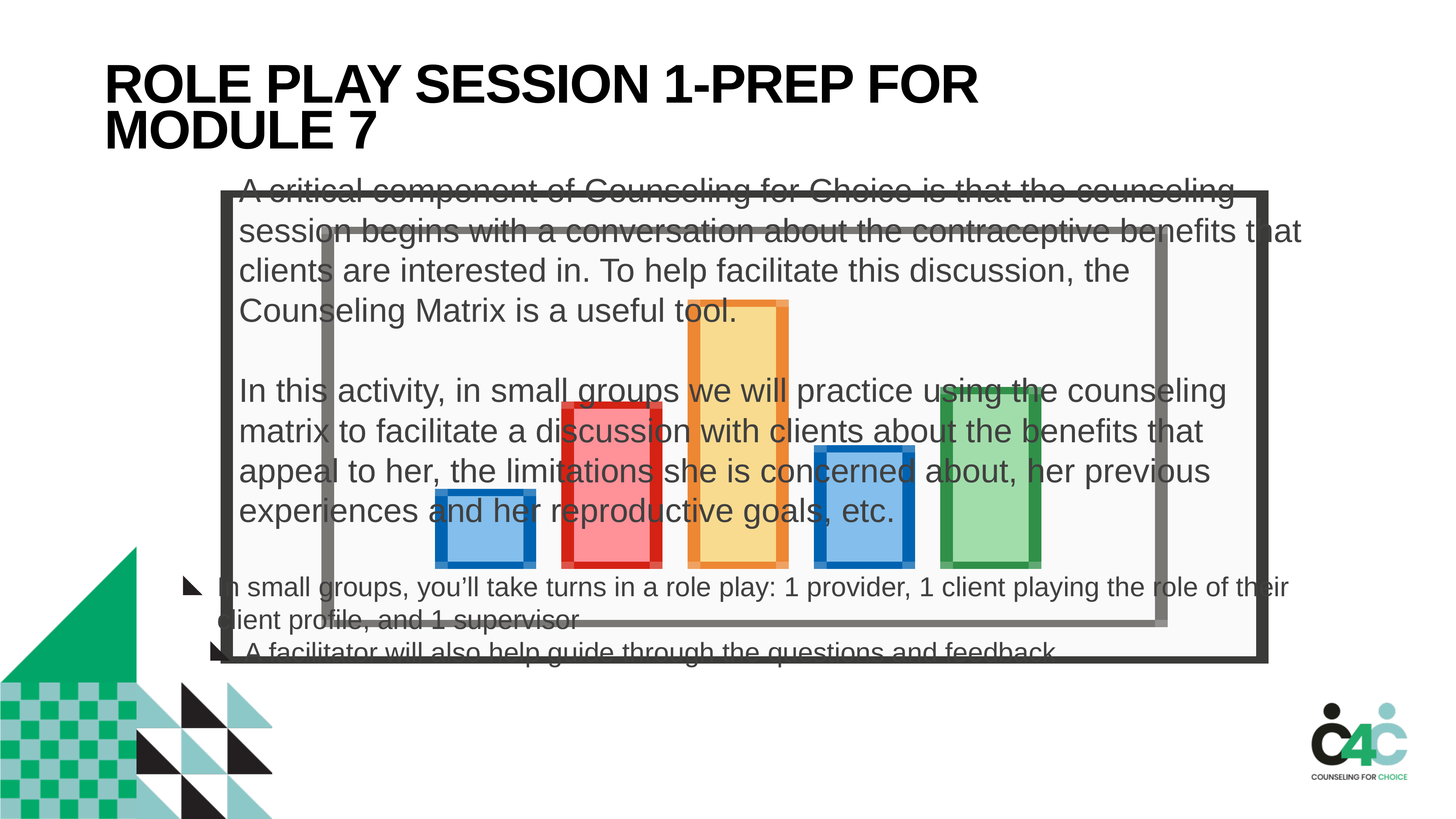

# Role play session 1-Prep for module 7
A critical component of Counseling for Choice is that the counseling session begins with a conversation about the contraceptive benefits that clients are interested in. To help facilitate this discussion, the Counseling Matrix is a useful tool.

In this activity, in small groups we will practice using the counseling matrix to facilitate a discussion with clients about the benefits that appeal to her, the limitations she is concerned about, her previous experiences and her reproductive goals, etc.

In small groups, you’ll take turns in a role play: 1 provider, 1 client playing the role of their client profile, and 1 supervisor
A facilitator will also help guide through the questions and feedback